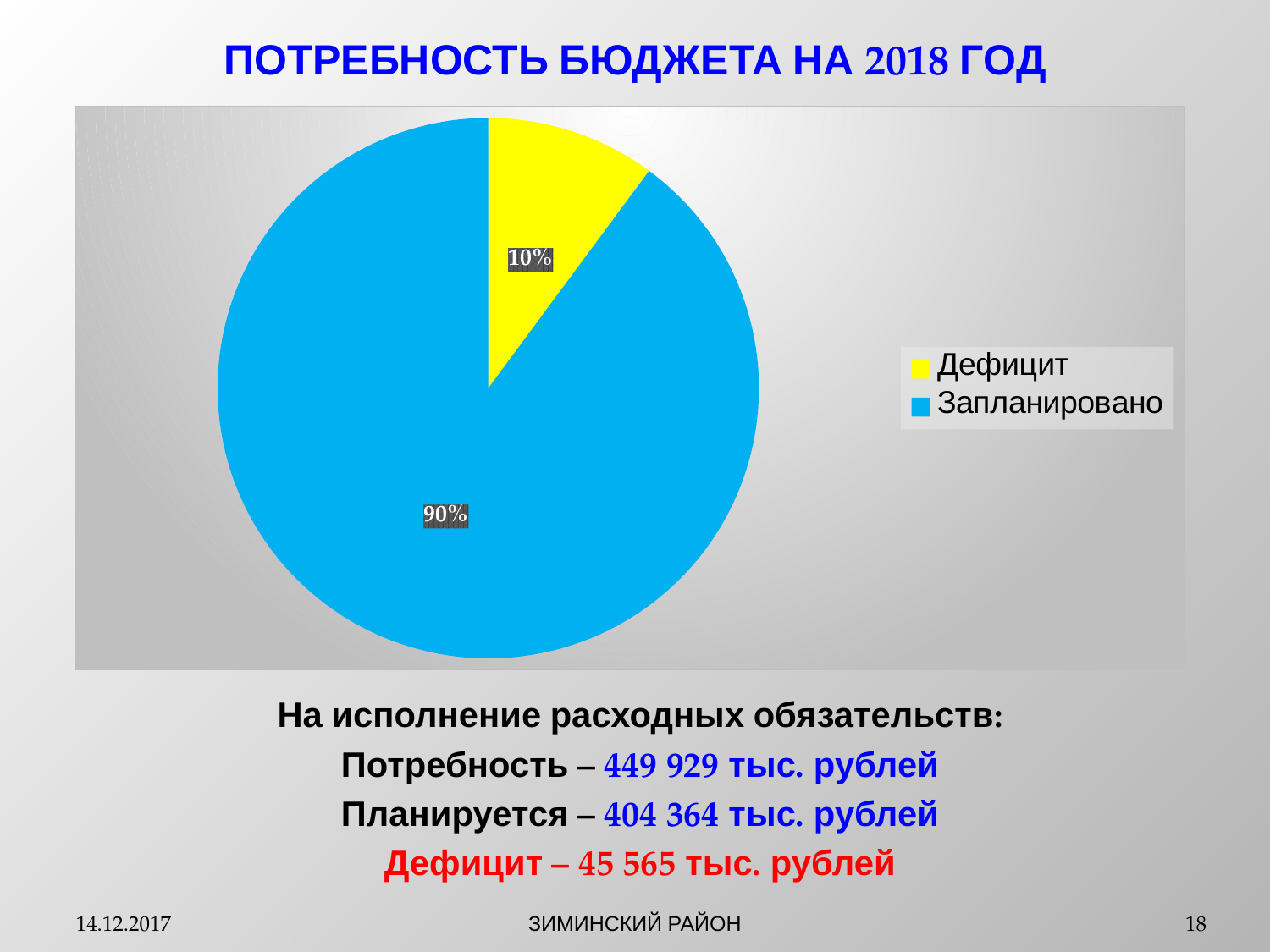

ПОТРЕБНОСТЬ БЮДЖЕТА НА 2018 ГОД

### Chart

| Category | Бюджетная потребность |
|---|---|
| Дефицит | 45565.0 |
| Запланировано | 404364.0 |
На исполнение расходных обязательств:
Потребность – 449 929 тыс. рублей
Планируется – 404 364 тыс. рублей
Дефицит – 45 565 тыс. рублей

14.12.2017
ЗИМИНСКИЙ РАЙОН
18